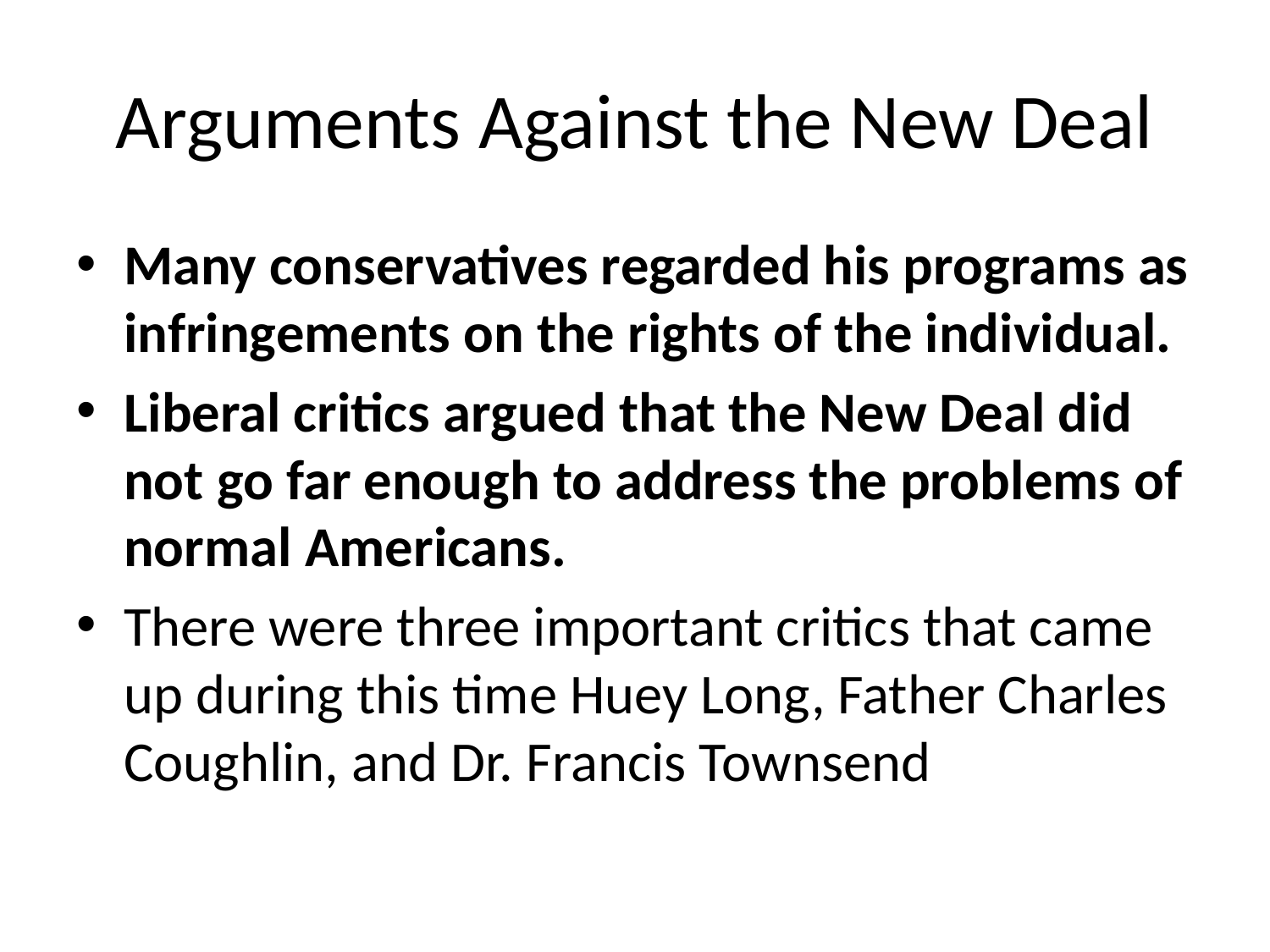

# Arguments Against the New Deal
Many conservatives regarded his programs as infringements on the rights of the individual.
Liberal critics argued that the New Deal did not go far enough to address the problems of normal Americans.
There were three important critics that came up during this time Huey Long, Father Charles Coughlin, and Dr. Francis Townsend